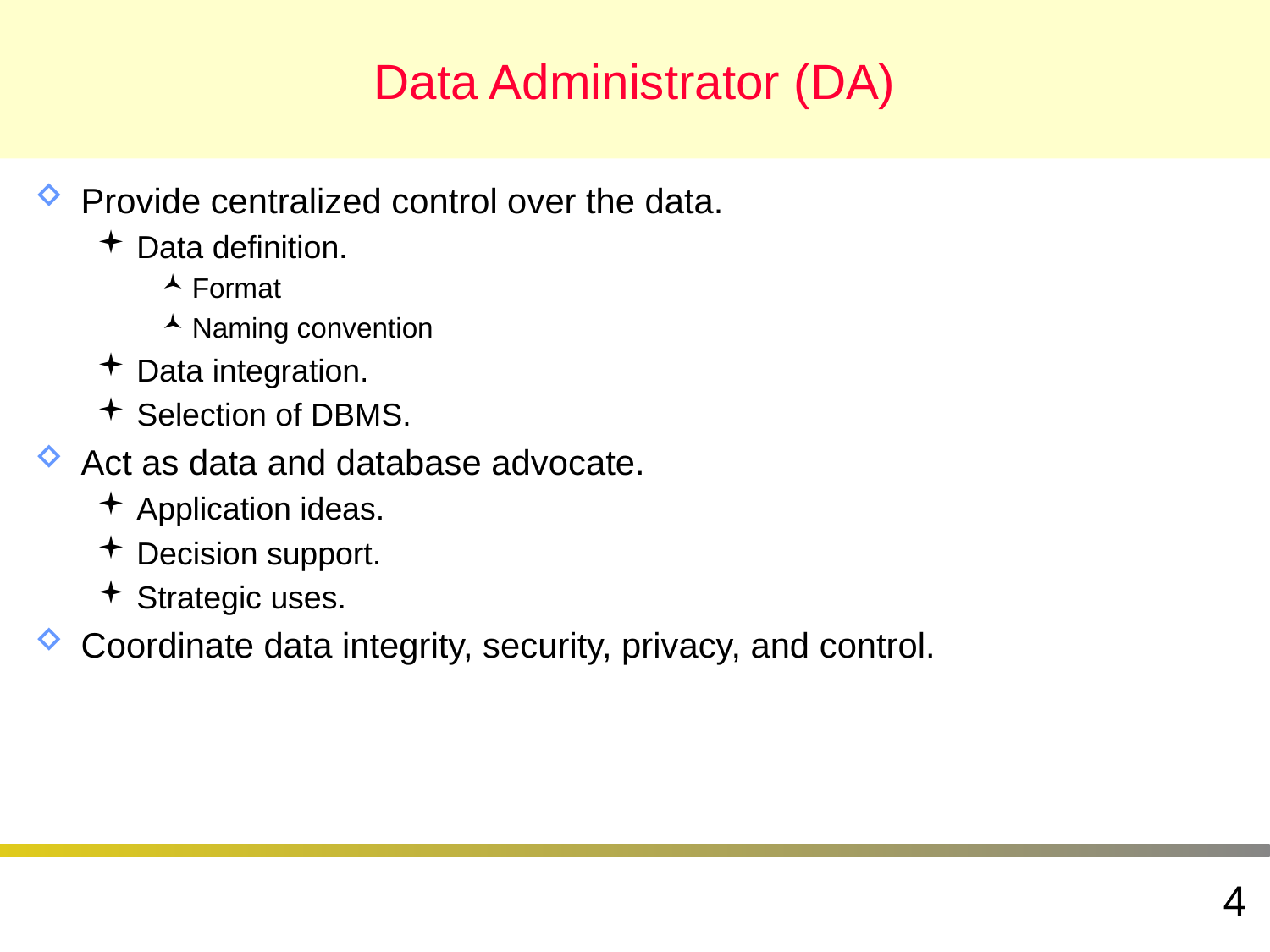

# Data Administrator (DA)
Provide centralized control over the data.
Data definition.
Format
Naming convention
Data integration.
Selection of DBMS.
Act as data and database advocate.
Application ideas.
Decision support.
Strategic uses.
Coordinate data integrity, security, privacy, and control.
4